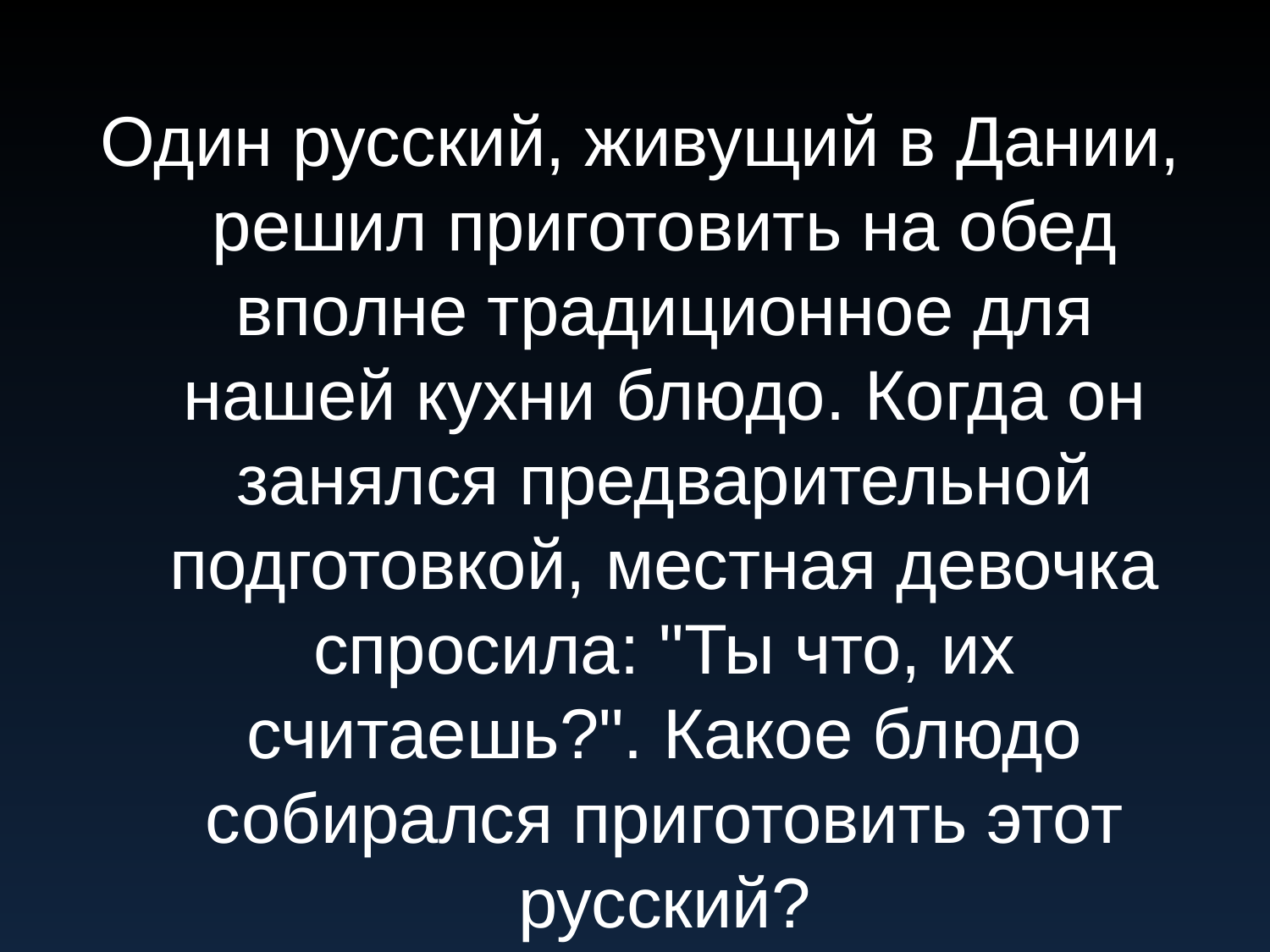

#
Один русский, живущий в Дании, решил приготовить на обед вполне традиционное для нашей кухни блюдо. Когда он занялся предварительной подготовкой, местная девочка спросила: "Ты что, их считаешь?". Какое блюдо собирался приготовить этот русский?